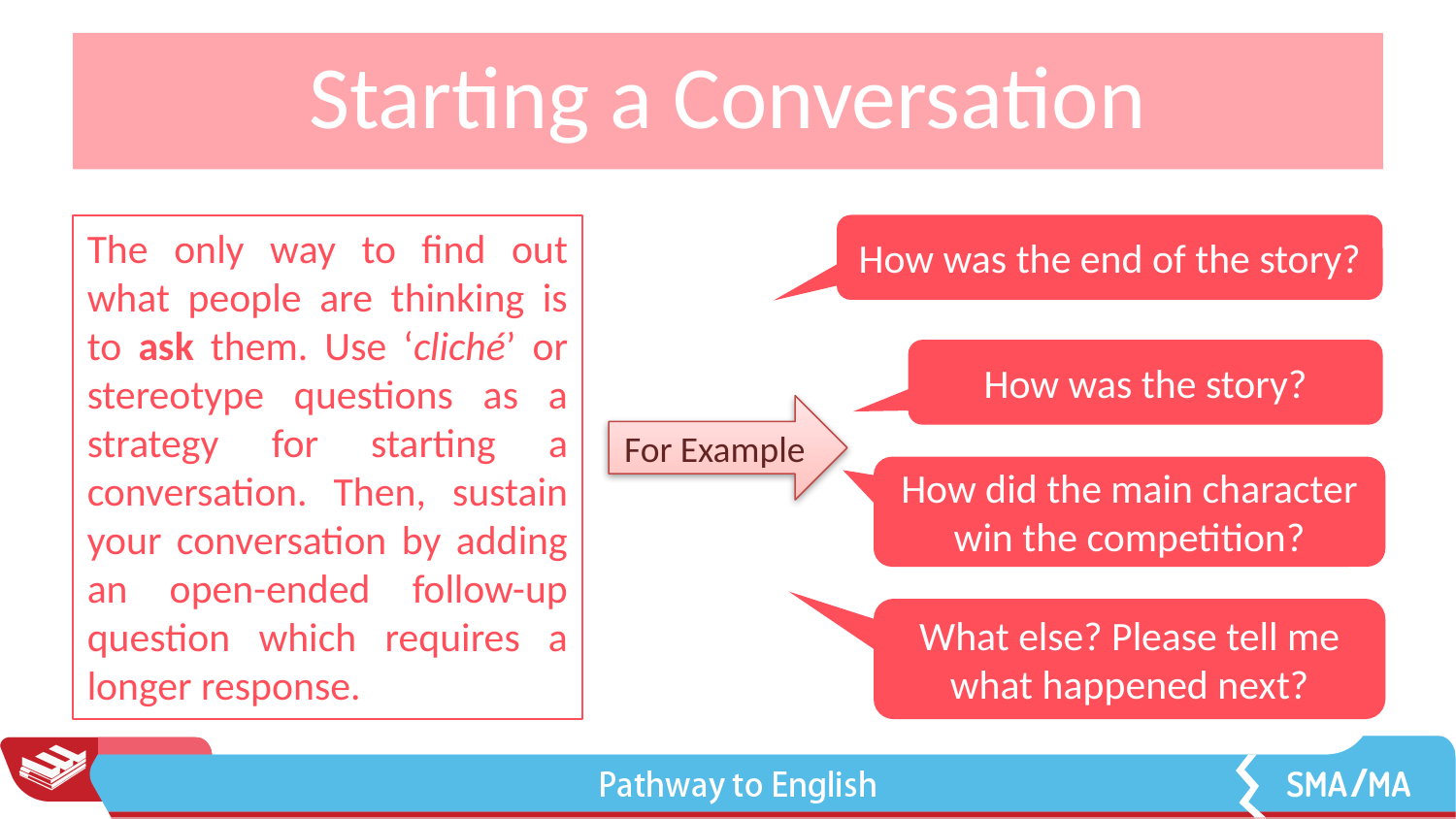

# Starting a Conversation
How was the end of the story?
The only way to find out what people are thinking is to ask them. Use ‘cliché’ or stereotype questions as a strategy for starting a conversation. Then, sustain your conversation by adding an open-ended follow-up question which requires a longer response.
How was the story?
For Example
How did the main character win the competition?
What else? Please tell me what happened next?